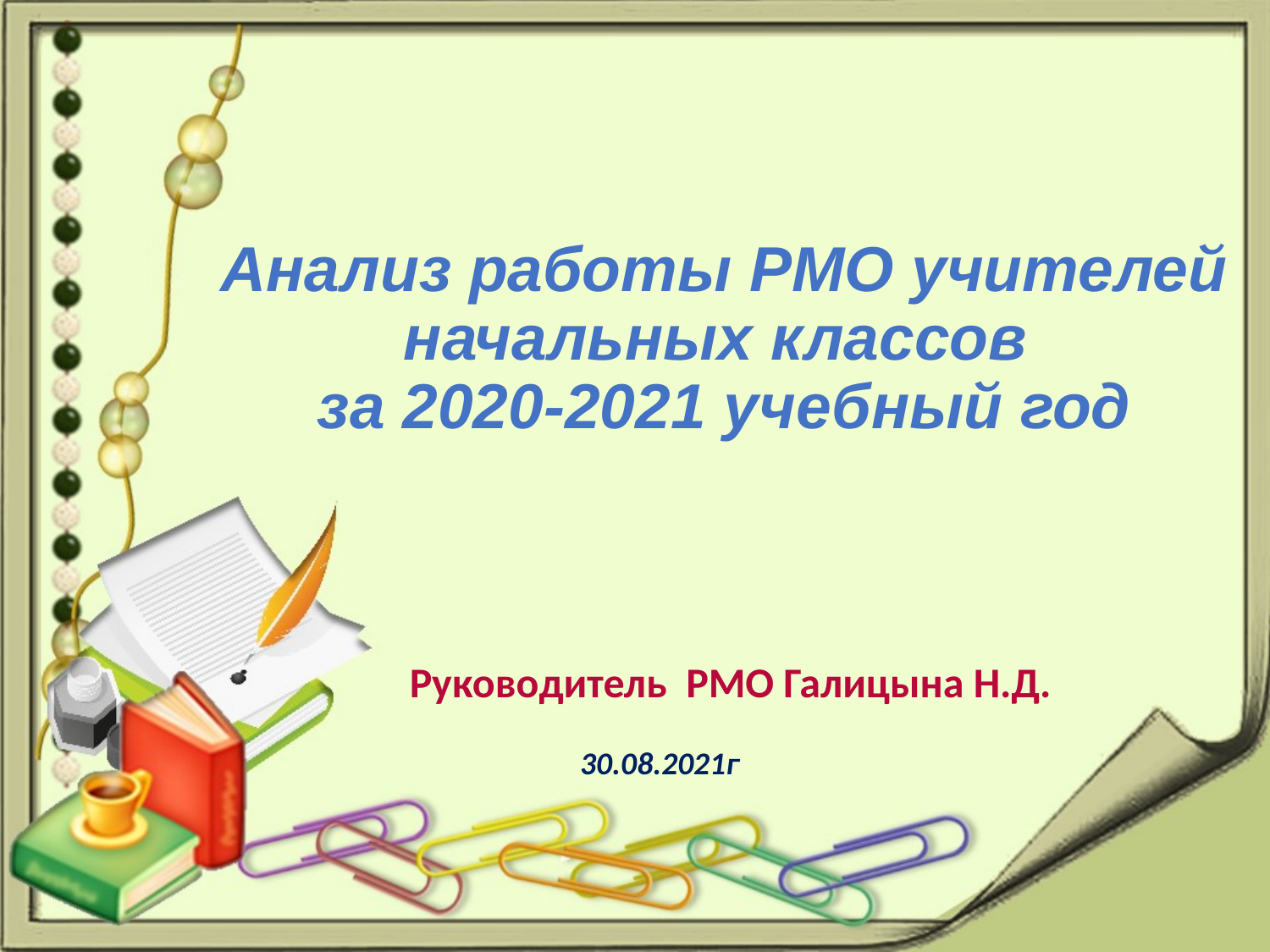

Анализ работы РМО учителей начальных классов
за 2020-2021 учебный год
Руководитель  РМО Галицына Н.Д.
30.08.2021г